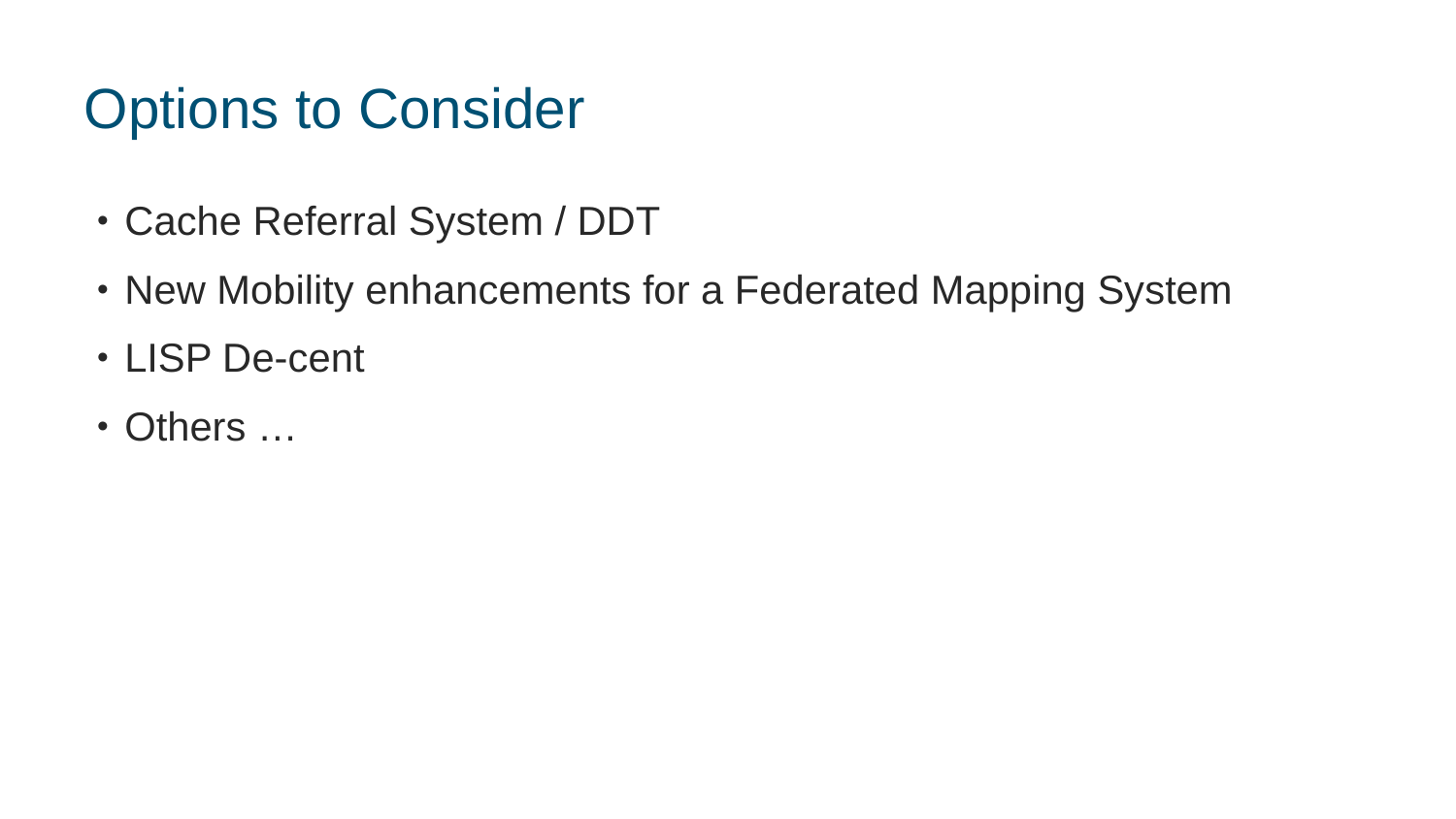

# Options to Consider
Cache Referral System / DDT
New Mobility enhancements for a Federated Mapping System
LISP De-cent
Others …